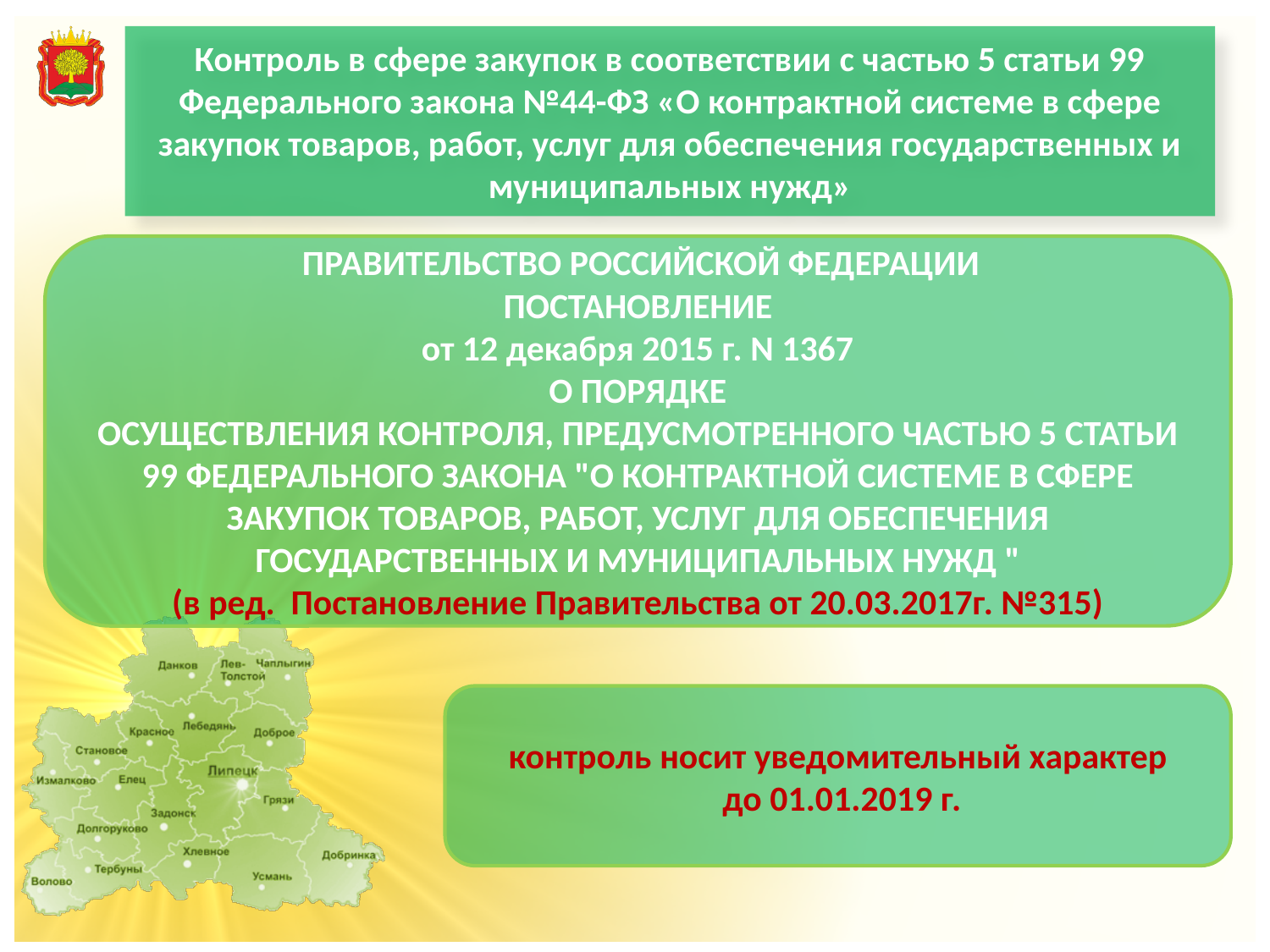

# Контроль в сфере закупок в соответствии с частью 5 статьи 99 Федерального закона №44-ФЗ «О контрактной системе в сфере закупок товаров, работ, услуг для обеспечения государственных и муниципальных нужд»
 ПРАВИТЕЛЬСТВО РОССИЙСКОЙ ФЕДЕРАЦИИ
ПОСТАНОВЛЕНИЕ
от 12 декабря 2015 г. N 1367
О ПОРЯДКЕ
ОСУЩЕСТВЛЕНИЯ КОНТРОЛЯ, ПРЕДУСМОТРЕННОГО ЧАСТЬЮ 5 СТАТЬИ 99 ФЕДЕРАЛЬНОГО ЗАКОНА "О КОНТРАКТНОЙ СИСТЕМЕ В СФЕРЕ ЗАКУПОК ТОВАРОВ, РАБОТ, УСЛУГ ДЛЯ ОБЕСПЕЧЕНИЯ ГОСУДАРСТВЕННЫХ И МУНИЦИПАЛЬНЫХ НУЖД "
(в ред.  Постановление Правительства от 20.03.2017г. №315)
контроль носит уведомительный характер
 до 01.01.2019 г.